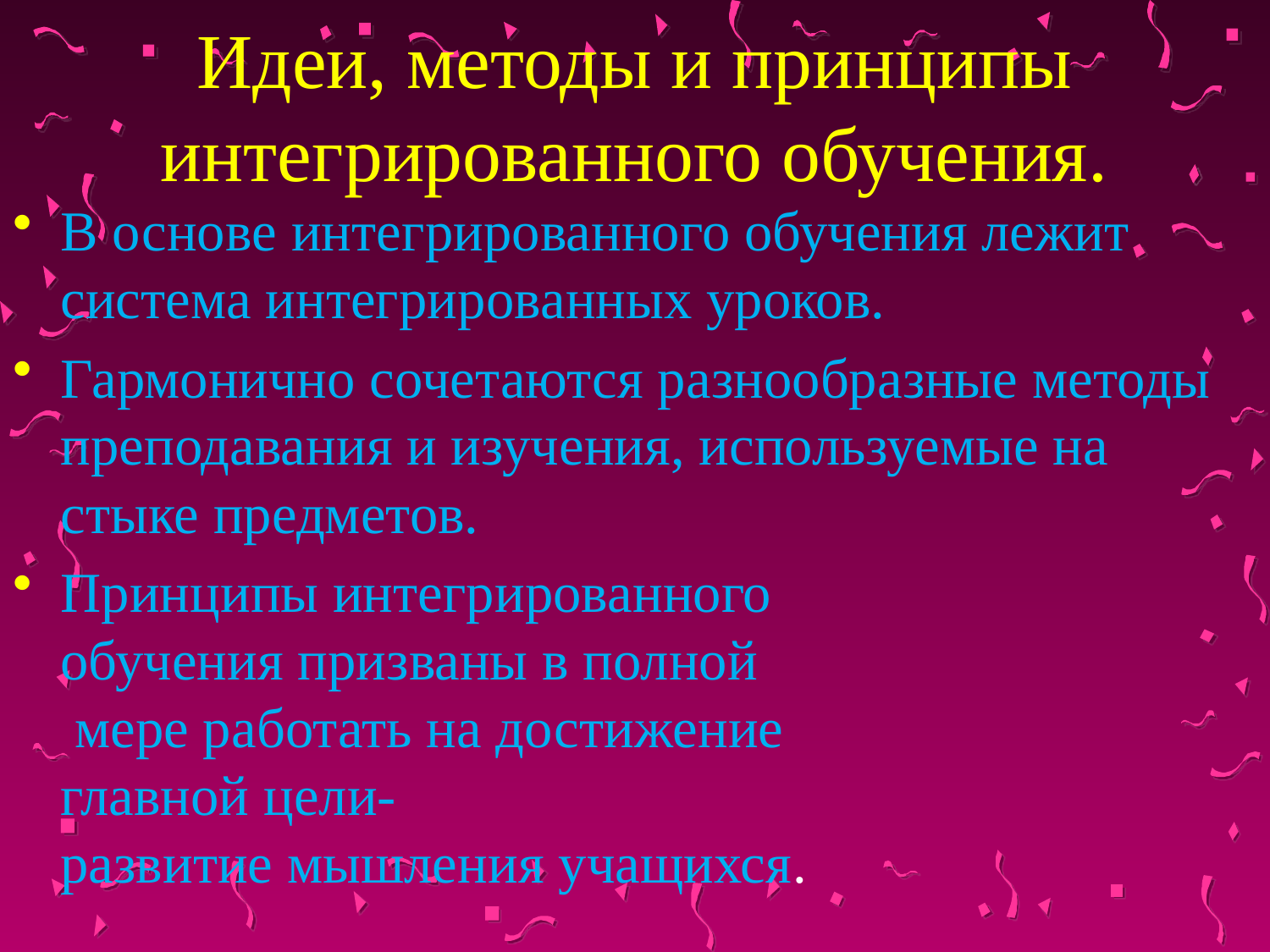

# Идеи, методы и принципы интегрированного обучения.
В основе интегрированного обучения лежит система интегрированных уроков.
Гармонично сочетаются разнообразные методы преподавания и изучения, используемые на стыке предметов.
Принципы интегрированного                                 обучения призваны в полной                                     мере работать на достижение                                 главной цели-                                                       развитие мышления учащихся.